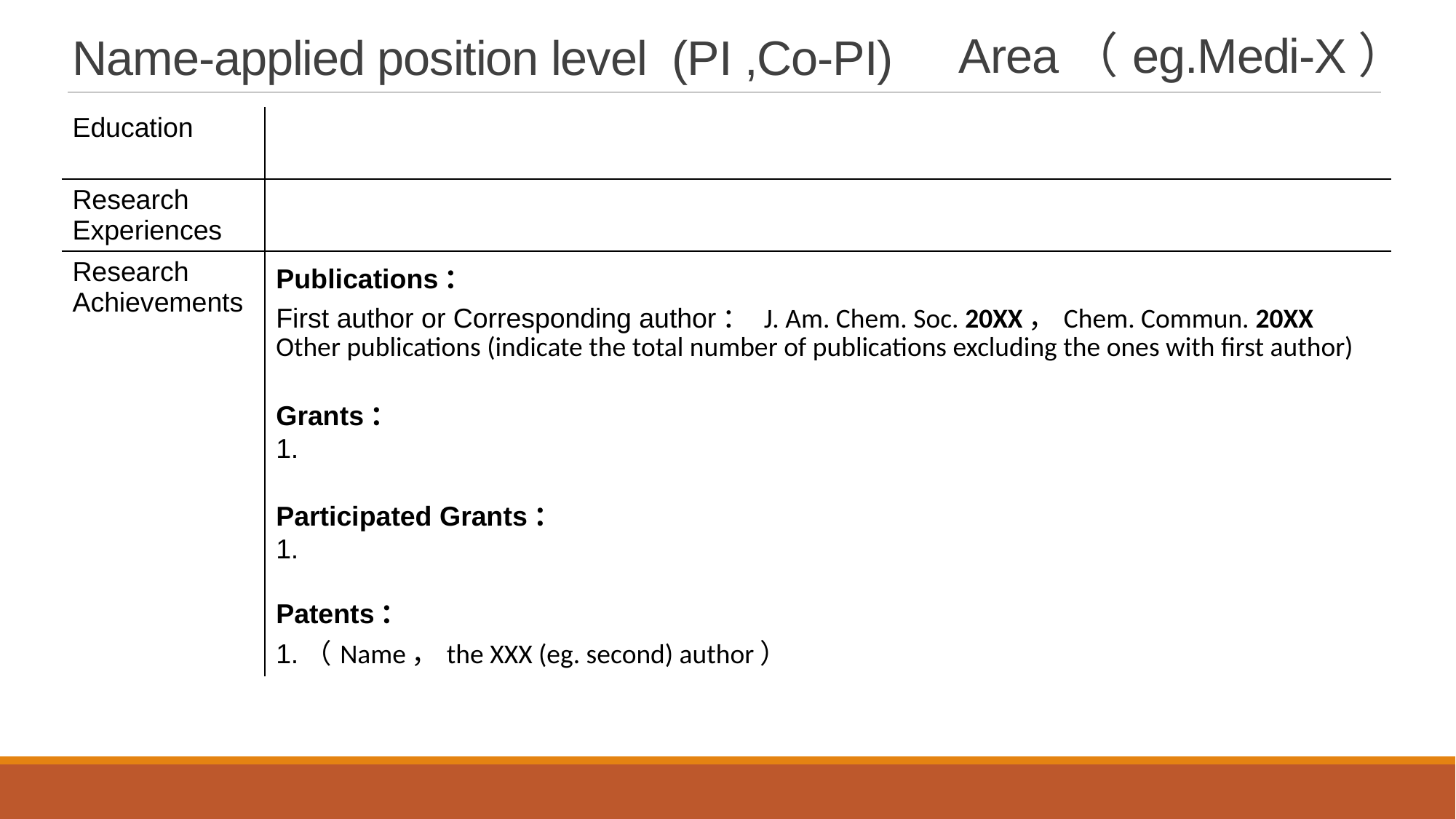

Name-applied position level  (PI ,Co-PI)
Area（eg.Medi-X）
| Education |  |
| --- | --- |
| Research Experiences |  |
| Research Achievements | Publications： First author or Corresponding author： J. Am. Chem. Soc. 20XX，Chem. Commun. 20XX Other publications (indicate the total number of publications excluding the ones with first author) Grants： 1. Participated Grants： 1. Patents： 1.（Name，the XXX (eg. second) author） |